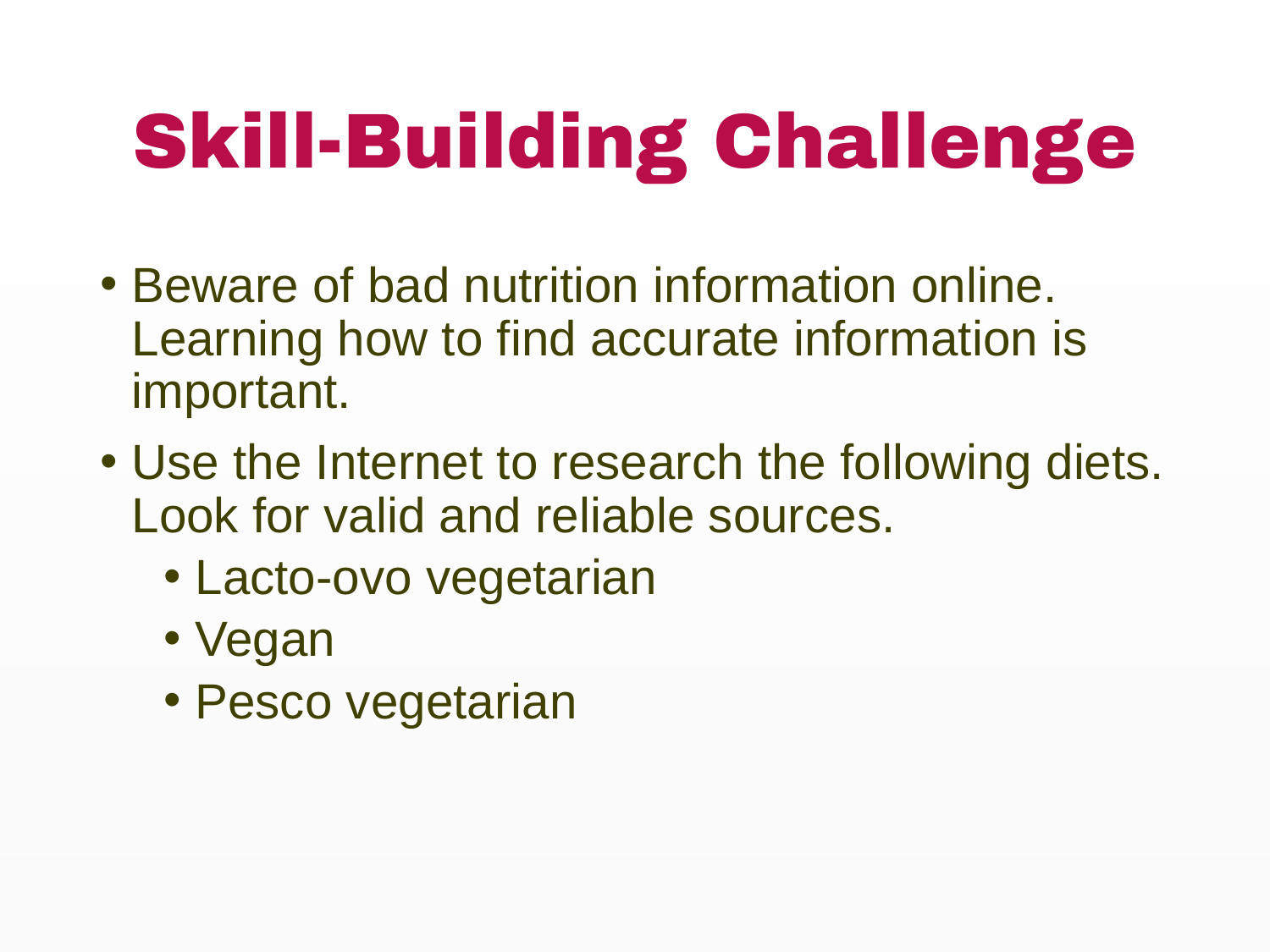

# Skill-Building Challenge
Beware of bad nutrition information online. Learning how to find accurate information is important.
Use the Internet to research the following diets. Look for valid and reliable sources.
Lacto-ovo vegetarian
Vegan
Pesco vegetarian